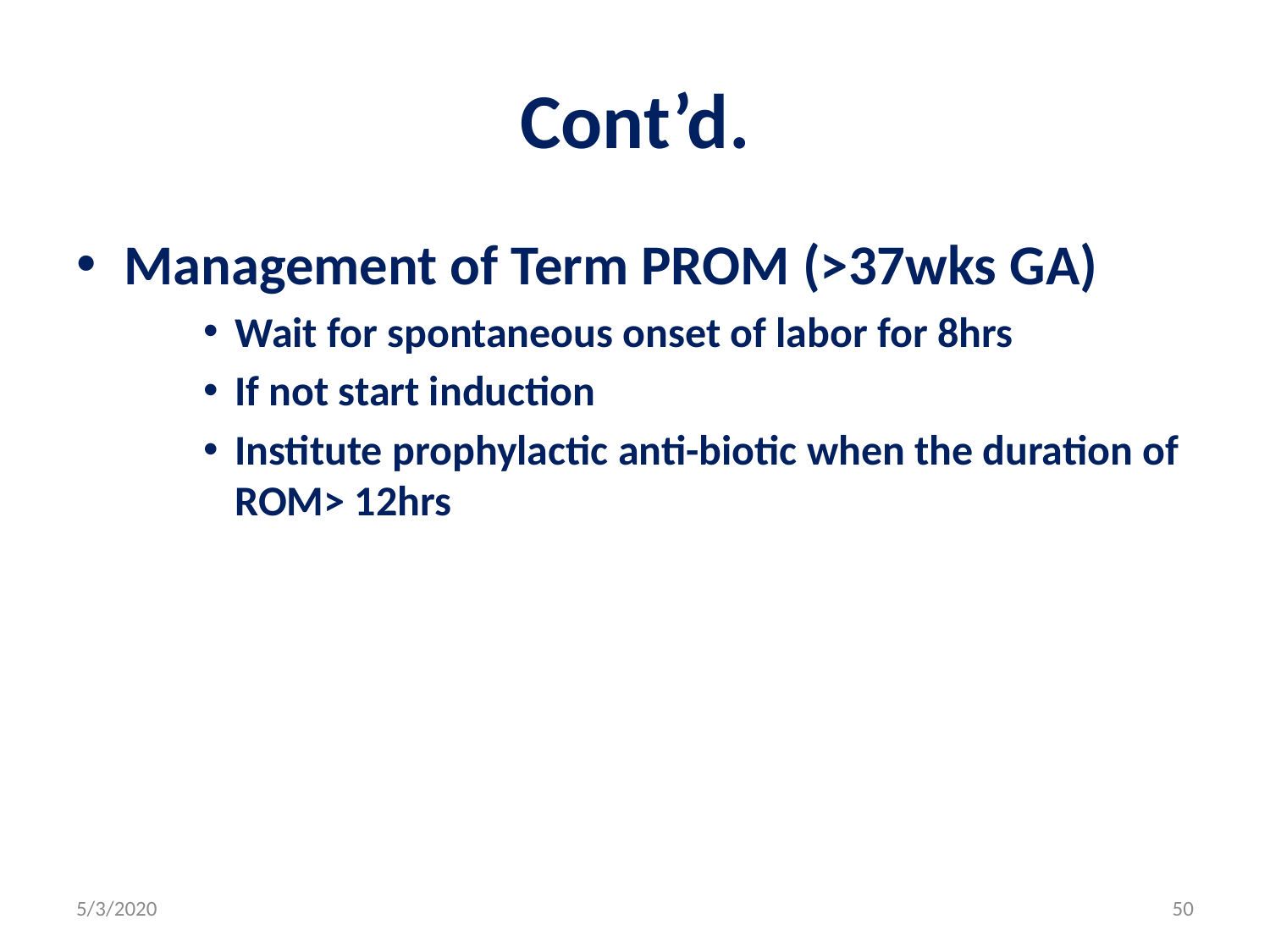

# Cont’d.
Management of Term PROM (>37wks GA)
Wait for spontaneous onset of labor for 8hrs
If not start induction
Institute prophylactic anti-biotic when the duration of ROM> 12hrs
5/3/2020
50